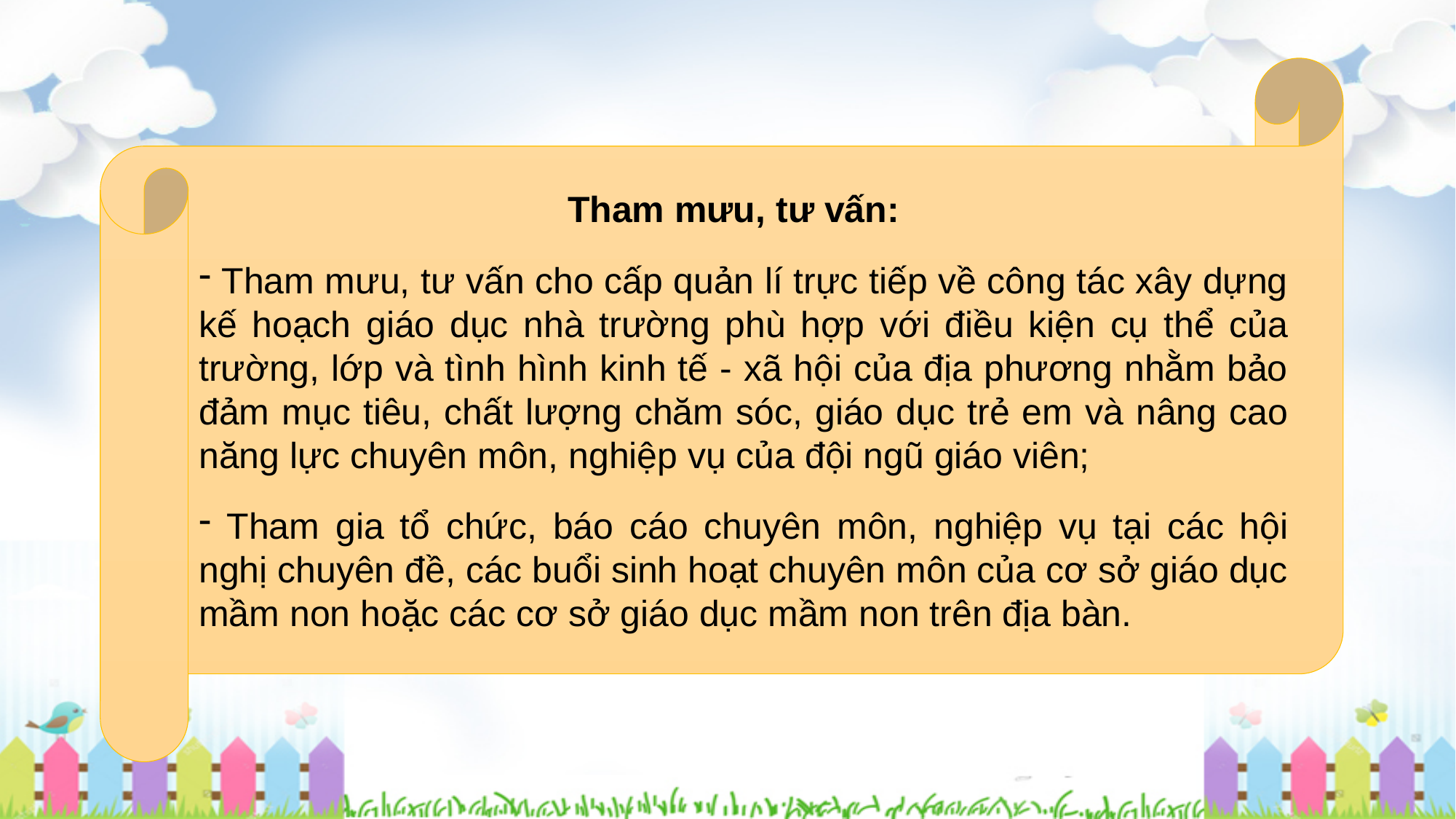

Tham mưu, tư vấn:
 Tham mưu, tư vấn cho cấp quản lí trực tiếp về công tác xây dựng kế hoạch giáo dục nhà trường phù hợp với điều kiện cụ thể của trường, lớp và tình hình kinh tế - xã hội của địa phương nhằm bảo đảm mục tiêu, chất lượng chăm sóc, giáo dục trẻ em và nâng cao năng lực chuyên môn, nghiệp vụ của đội ngũ giáo viên;
 Tham gia tổ chức, báo cáo chuyên môn, nghiệp vụ tại các hội nghị chuyên đề, các buổi sinh hoạt chuyên môn của cơ sở giáo dục mầm non hoặc các cơ sở giáo dục mầm non trên địa bàn.